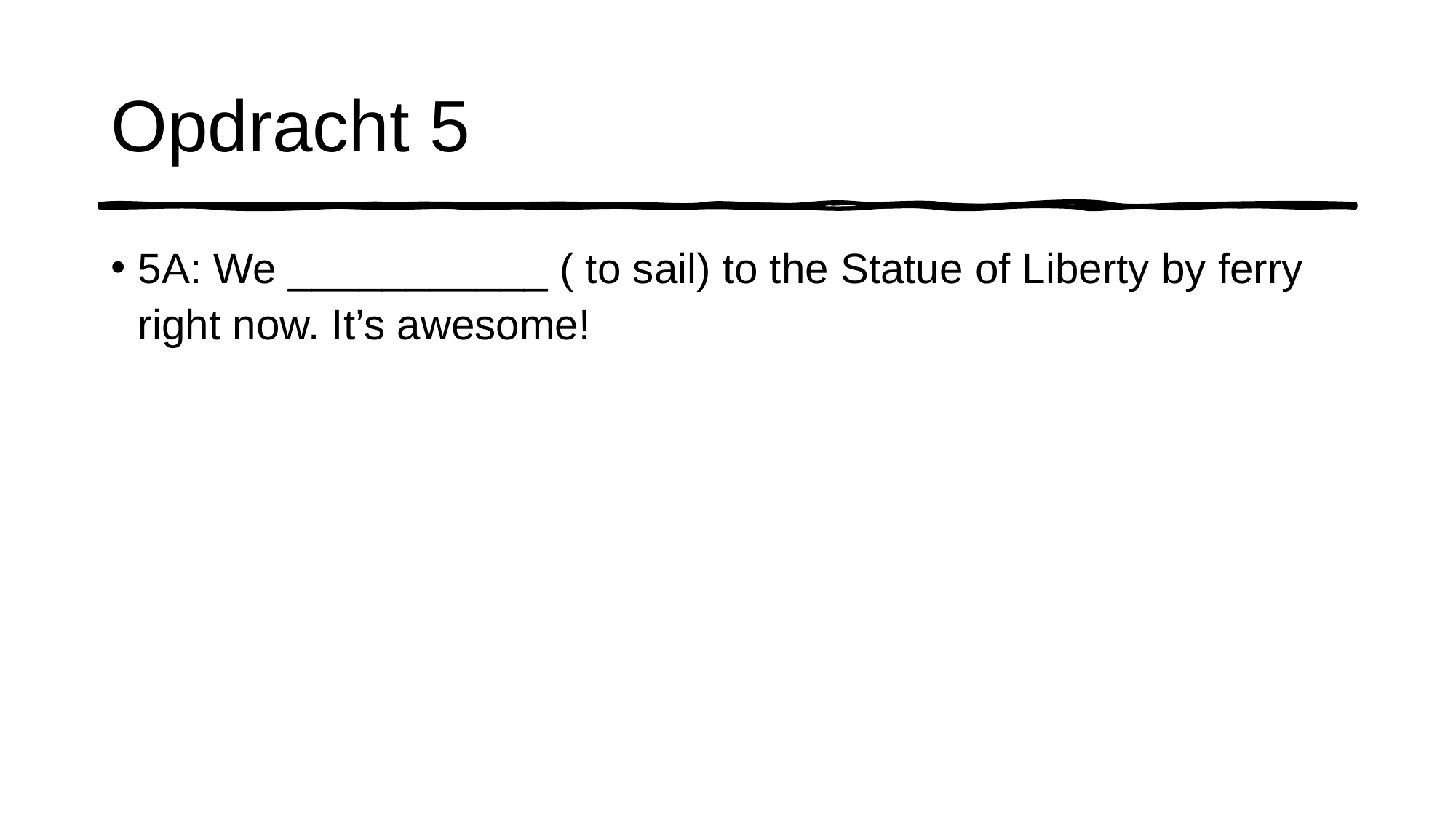

# Opdracht 5
5A: We ___________ ( to sail) to the Statue of Liberty by ferry right now. It’s awesome!